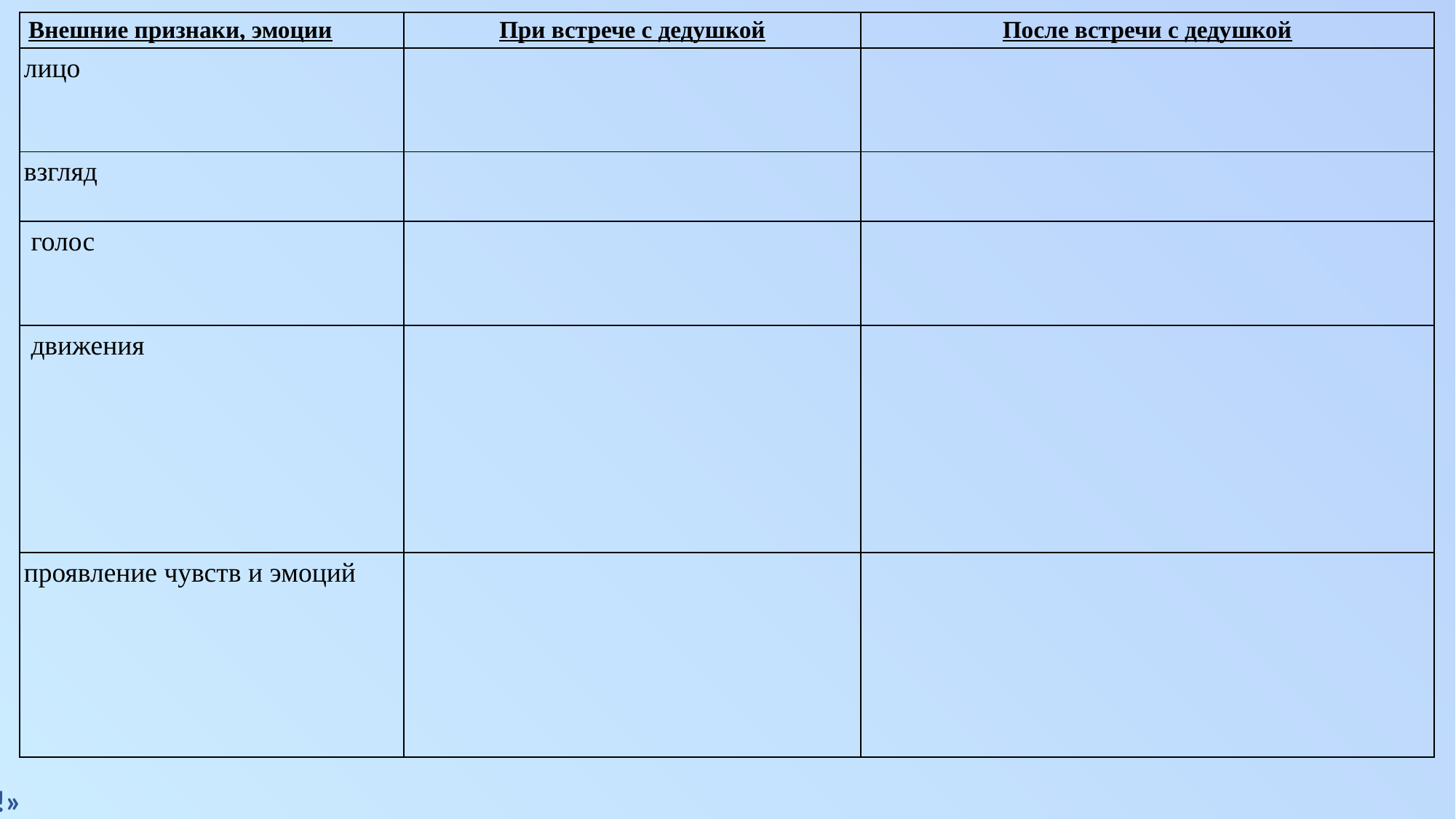

спокойное
доброе
добрый
ласковый
спокойный
| Внешние признаки, эмоции | При встрече с дедушкой | После встречи с дедушкой |
| --- | --- | --- |
| лицо |  |  |
| взгляд |  |  |
| голос |  |  |
| движения |  |  |
| проявление чувств и эмоций |  |  |
красное
тихий
сердитое
успокаивающий
заплаканное
говорил тихим голосом
смотрел в глаза
злой
обиженный
сидел тихо
резкий
думал о волшебном слове
грубый
подпрыгнул от радости
громкий
прошептал, глядя в глаза
сопит от обиды
прислушивался
попросил тихо
стукнул кулаком по скамейке
положил руку на плечо
косится на деда
спокойно себя ведет
сердится, бурчит
участвует в другом человеке
восклицает:
 «Никто меня не жалеет!»
подпрыгнул от радости
положил руку на плечо